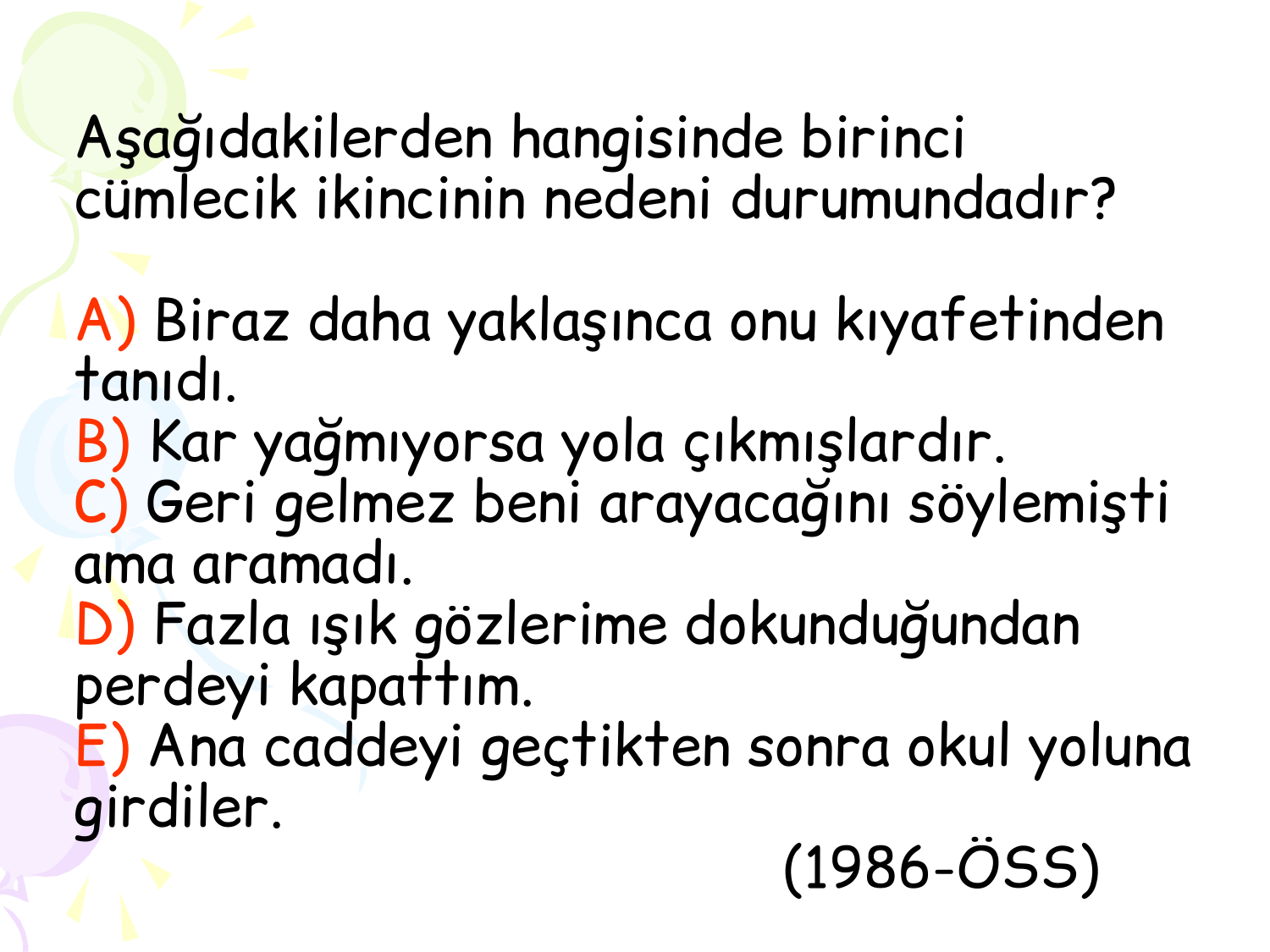

# Aşağıdakilerden hangisinde birinci cümlecik ikincinin nedeni durumundadır? A) Biraz daha yaklaşınca onu kıyafetinden tanıdı. B) Kar yağmıyorsa yola çıkmışlardır. C) Geri gelmez beni arayacağını söylemişti ama aramadı. D) Fazla ışık gözlerime dokunduğundan perdeyi kapattım. E) Ana caddeyi geçtikten sonra okul yoluna girdiler. (1986-ÖSS)